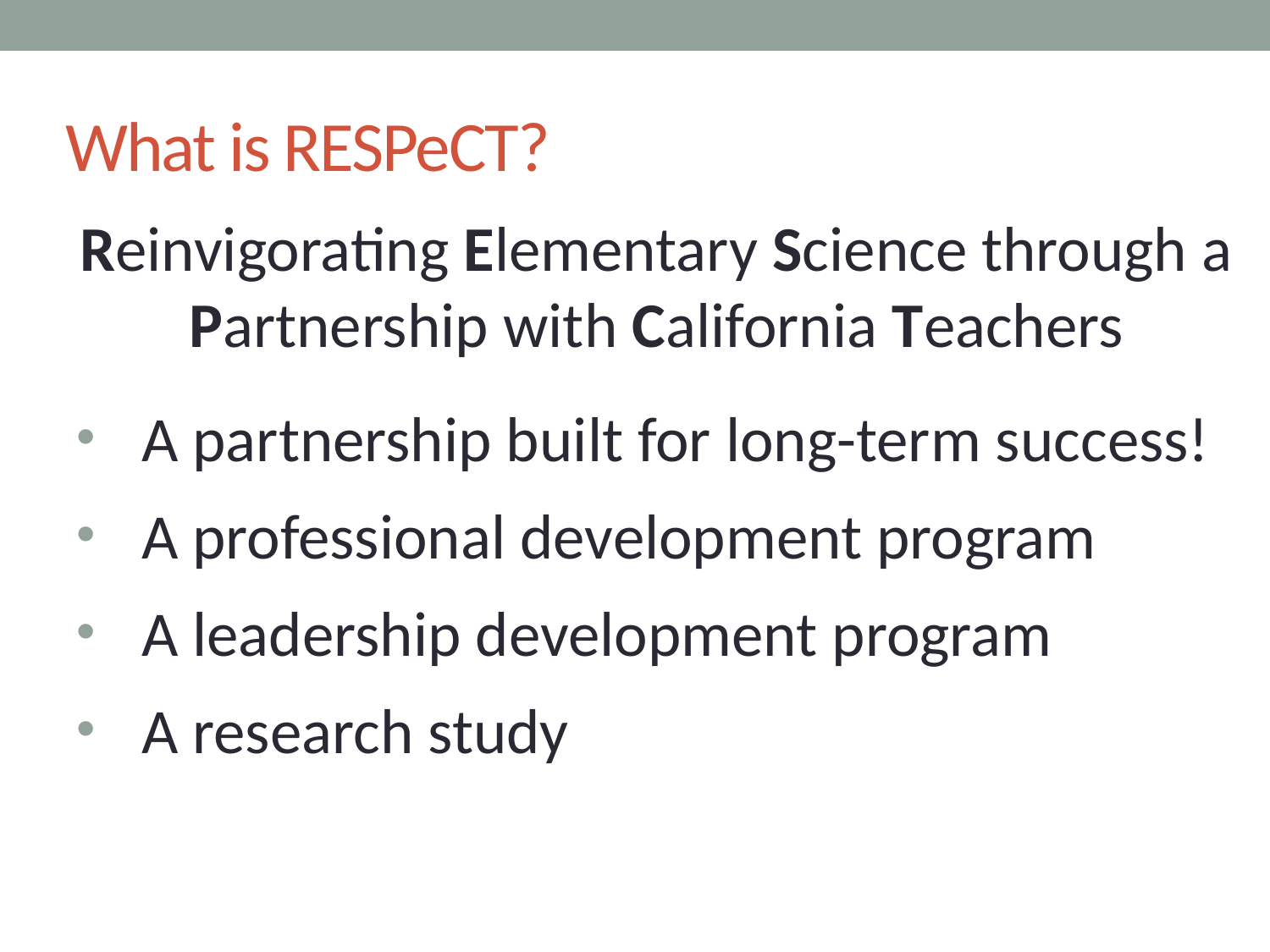

# What is RESPeCT?
Reinvigorating Elementary Science through a Partnership with California Teachers
 A partnership built for long-term success!
 A professional development program
 A leadership development program
 A research study